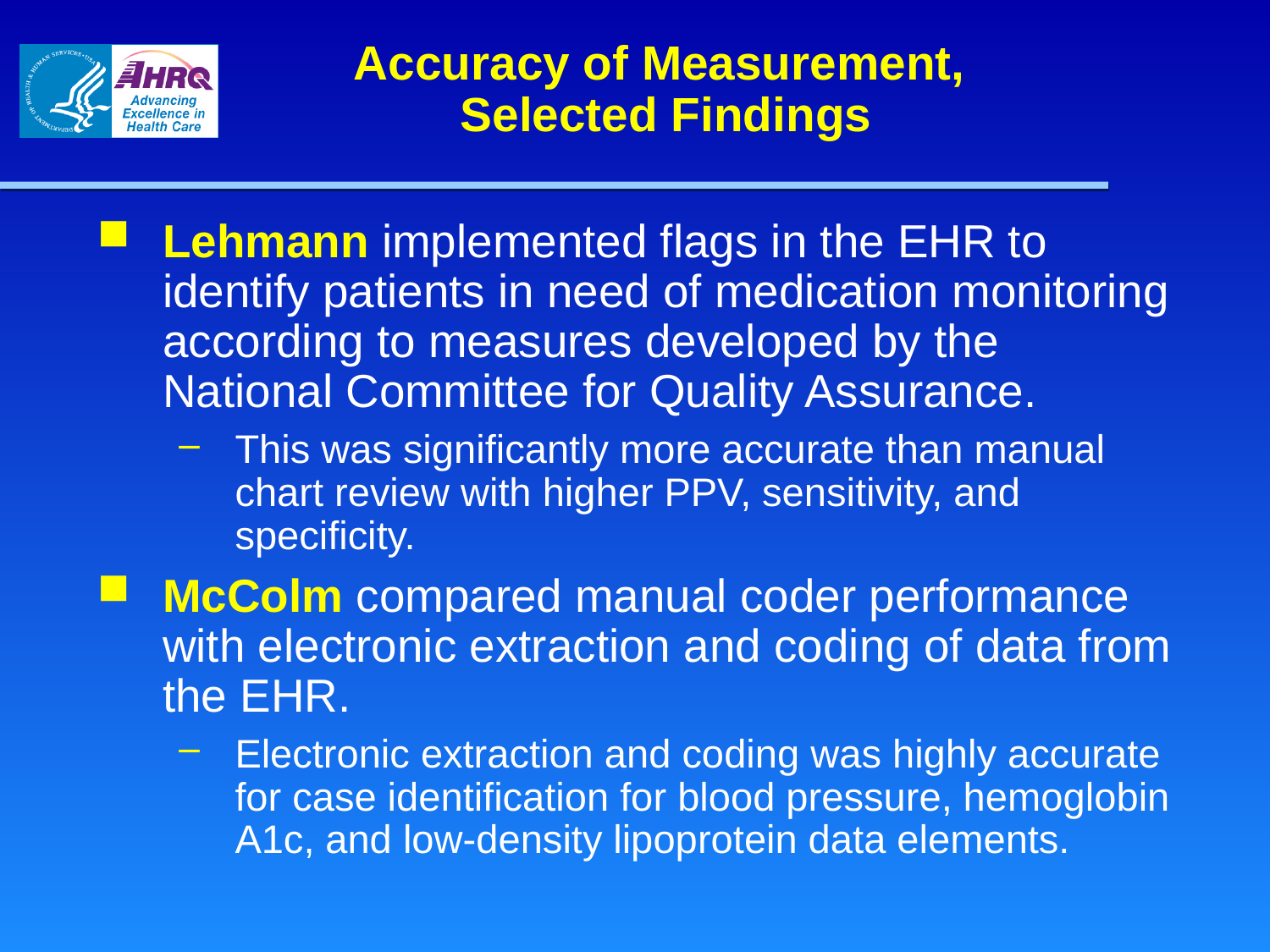

Accuracy of Measurement,
Selected Findings
Lehmann implemented flags in the EHR to identify patients in need of medication monitoring according to measures developed by the National Committee for Quality Assurance.
This was significantly more accurate than manual chart review with higher PPV, sensitivity, and specificity.
McColm compared manual coder performance with electronic extraction and coding of data from the EHR.
Electronic extraction and coding was highly accurate for case identification for blood pressure, hemoglobin A1c, and low-density lipoprotein data elements.